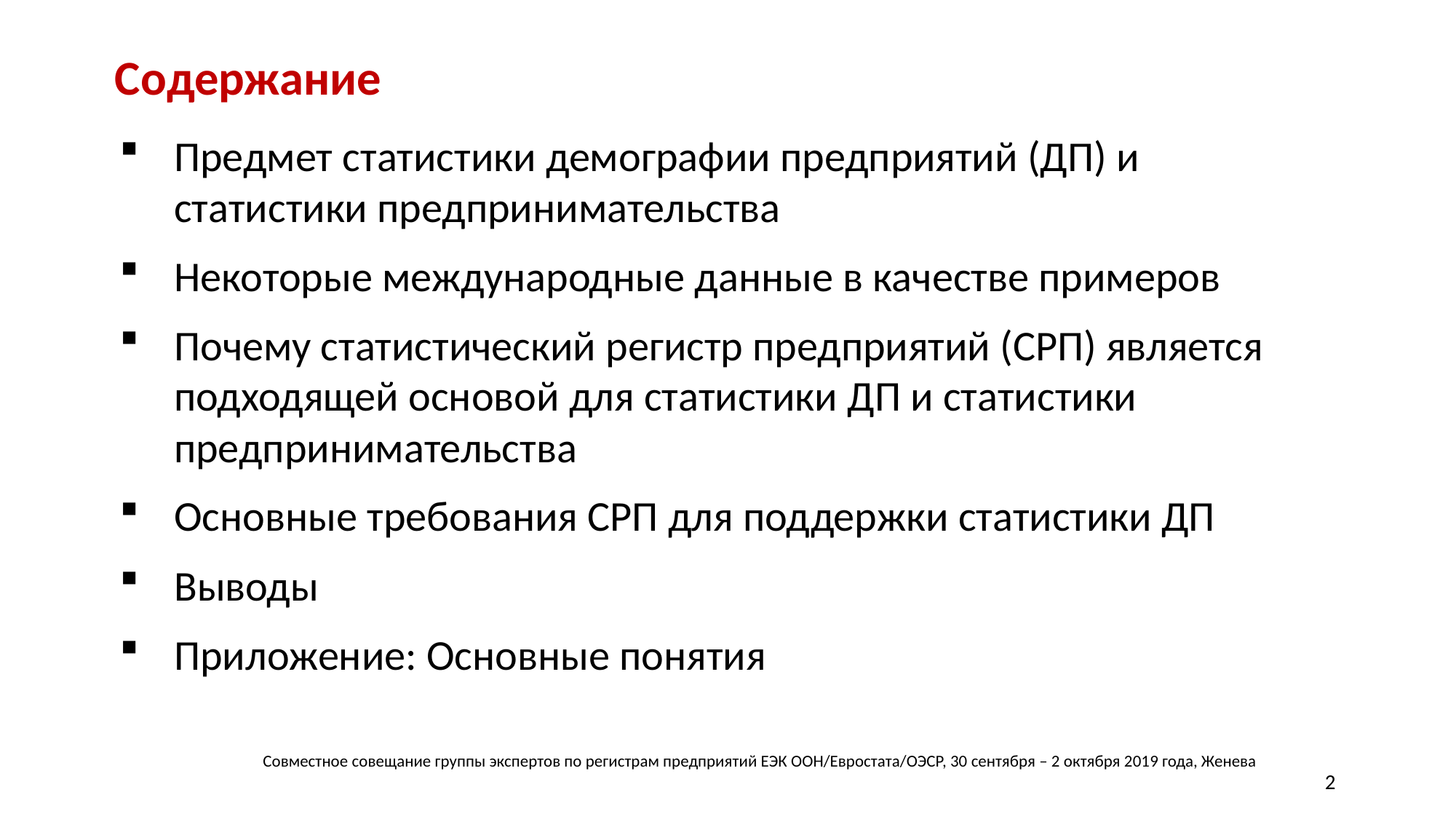

# Содержание
Предмет статистики демографии предприятий (ДП) и статистики предпринимательства
Некоторые международные данные в качестве примеров
Почему статистический регистр предприятий (СРП) является подходящей основой для статистики ДП и статистики предпринимательства
Основные требования СРП для поддержки статистики ДП
Выводы
Приложение: Основные понятия
Совместное совещание группы экспертов по регистрам предприятий ЕЭК ООН/Евростата/ОЭСР, 30 сентября – 2 октября 2019 года, Женева
2